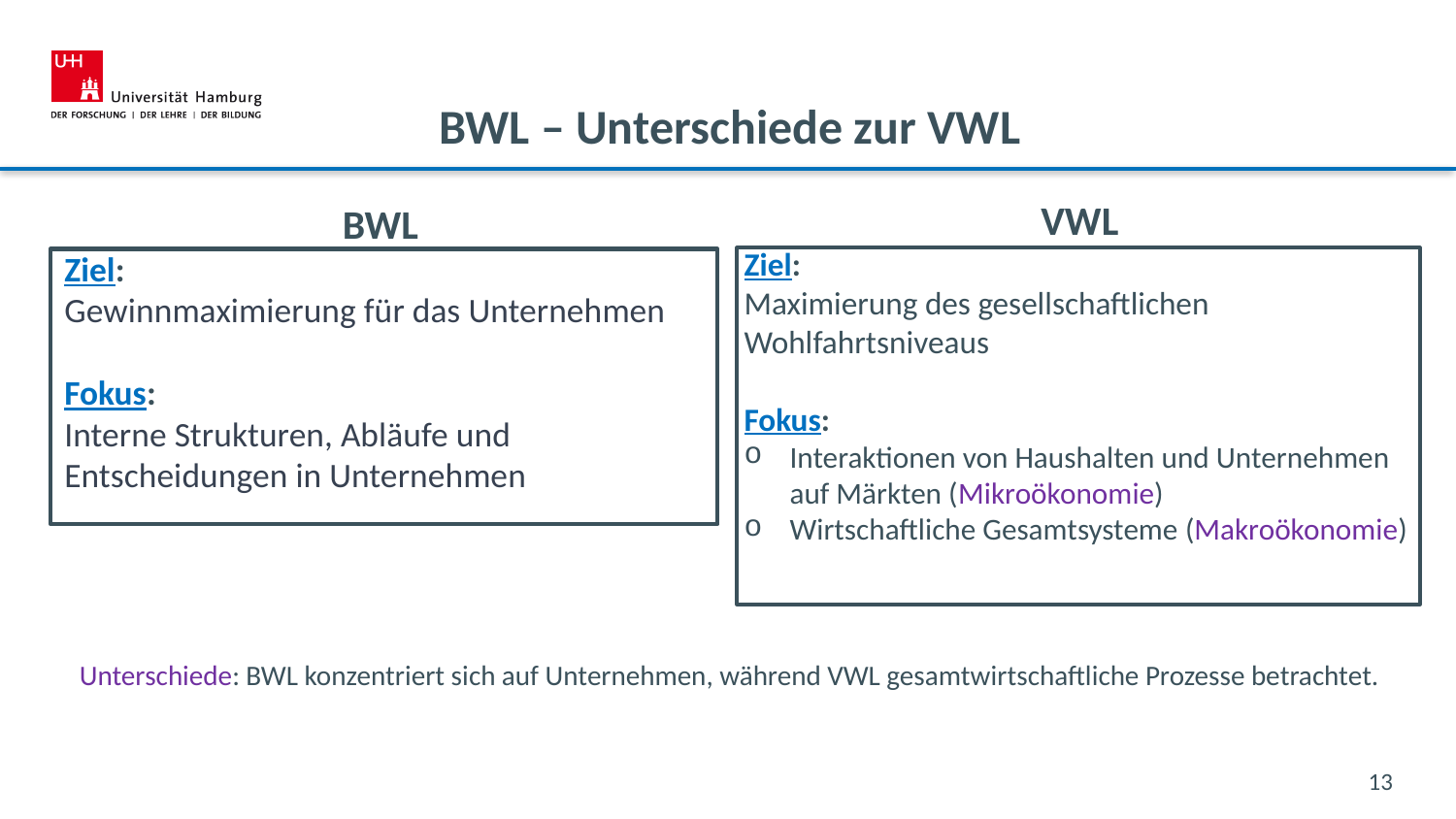

# BWL – Unterschiede zur VWL
VWL
Ziel:
Maximierung des gesellschaftlichen Wohlfahrtsniveaus

Fokus:
Interaktionen von Haushalten und Unternehmen auf Märkten (Mikroökonomie)
Wirtschaftliche Gesamtsysteme (Makroökonomie)
BWL
Ziel:
Gewinnmaximierung für das Unternehmen

Fokus:
Interne Strukturen, Abläufe und Entscheidungen in Unternehmen

Unterschiede: BWL konzentriert sich auf Unternehmen, während VWL gesamtwirtschaftliche Prozesse betrachtet.

13